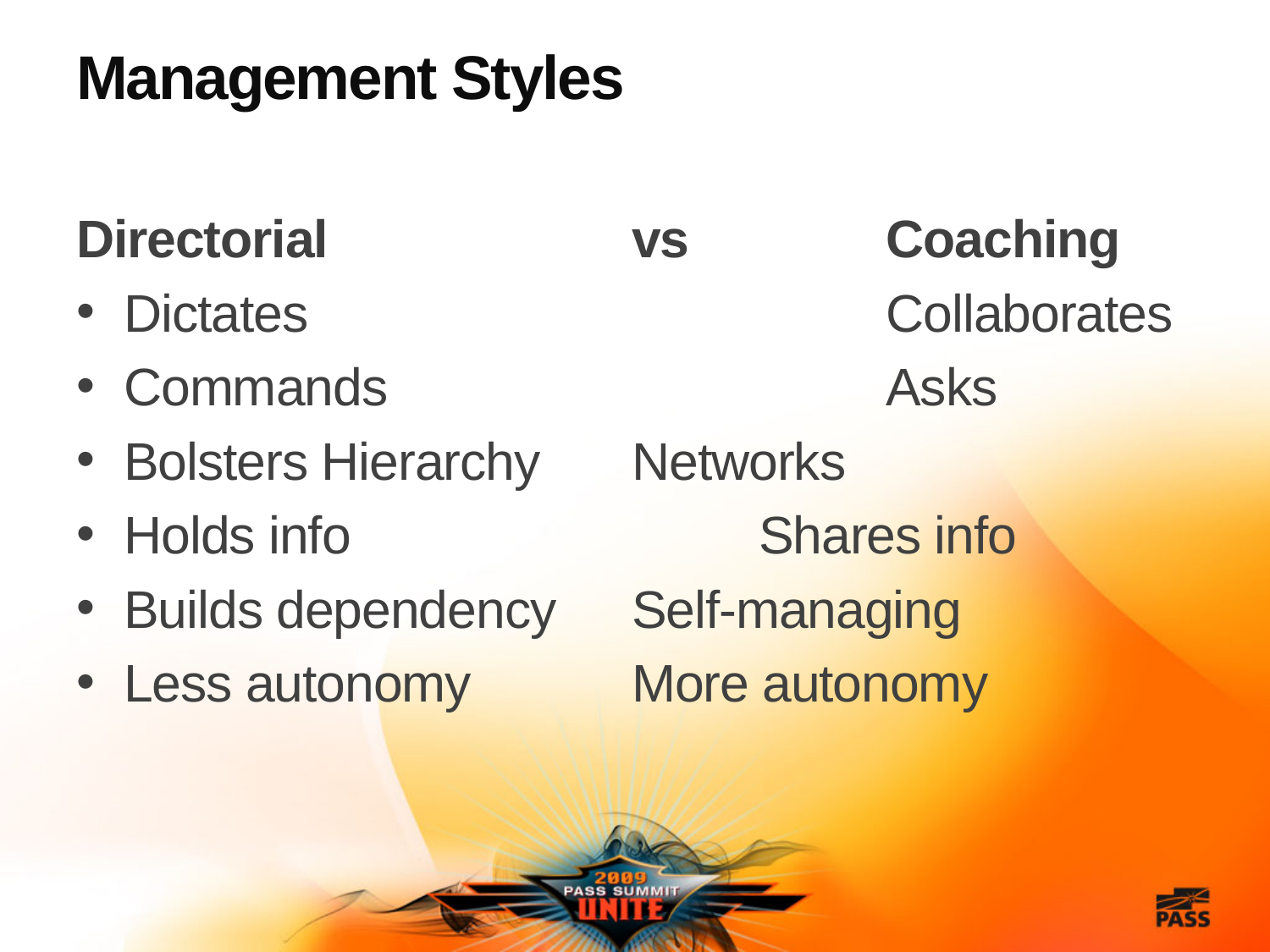

# Management Styles
Directorial			vs		Coaching
Dictates					Collaborates
Commands				Asks
Bolsters Hierarchy	Networks
Holds info				Shares info
Builds dependency	Self-managing
Less autonomy		More autonomy